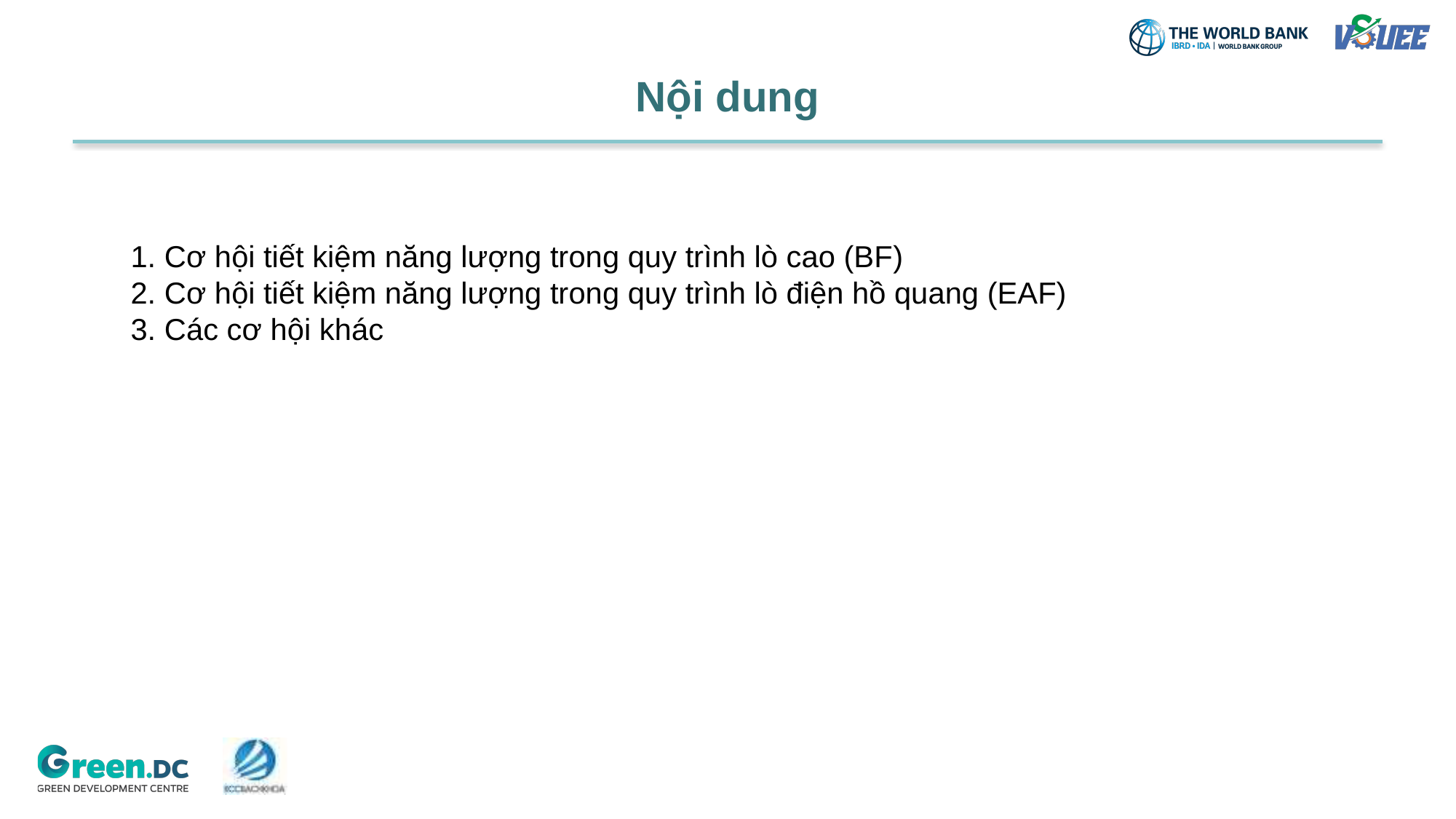

# Nội dung
1. Cơ hội tiết kiệm năng lượng trong quy trình lò cao (BF)
2. Cơ hội tiết kiệm năng lượng trong quy trình lò điện hồ quang (EAF)
3. Các cơ hội khác